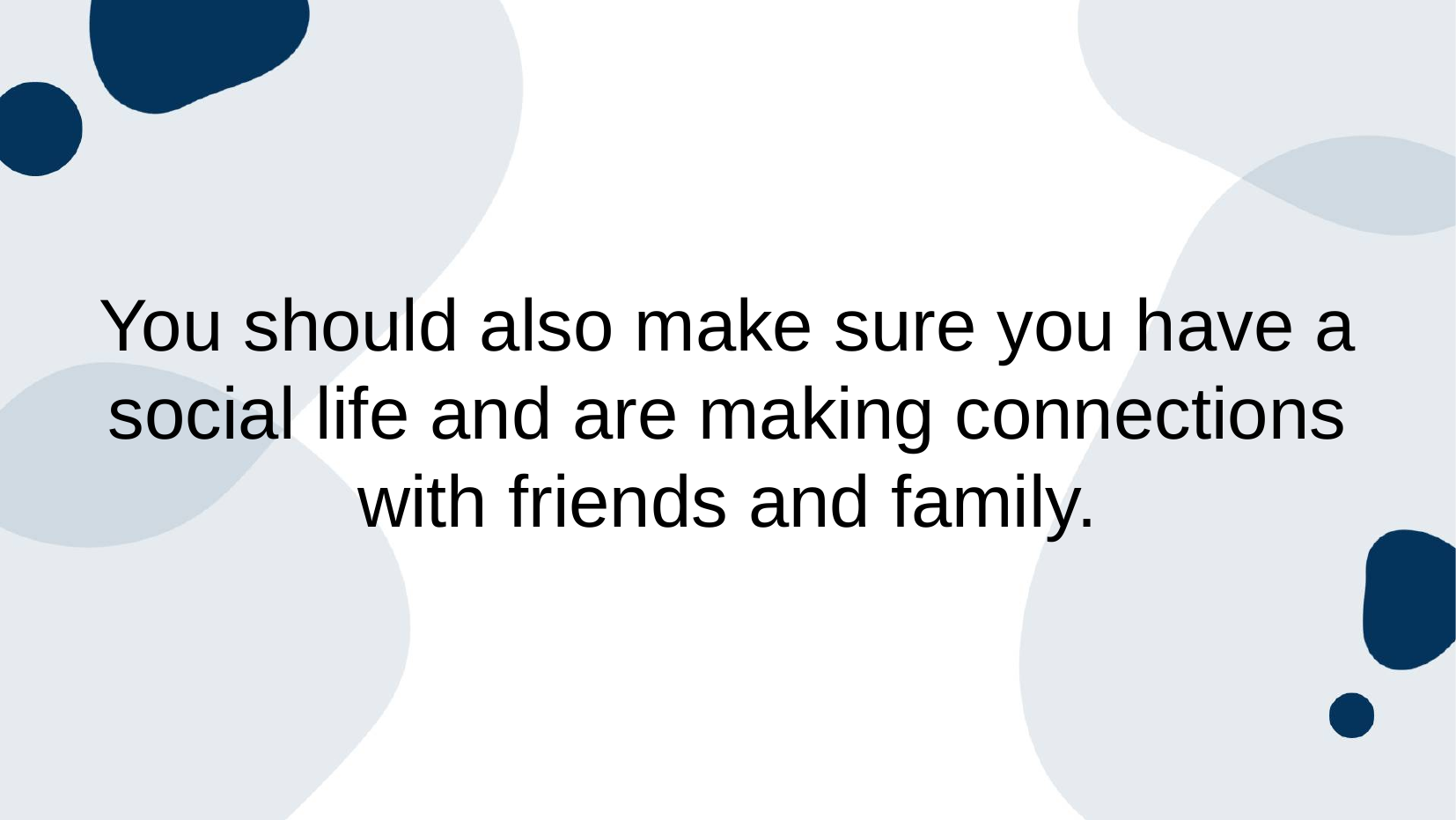

You should also make sure you have a social life and are making connections with friends and family.